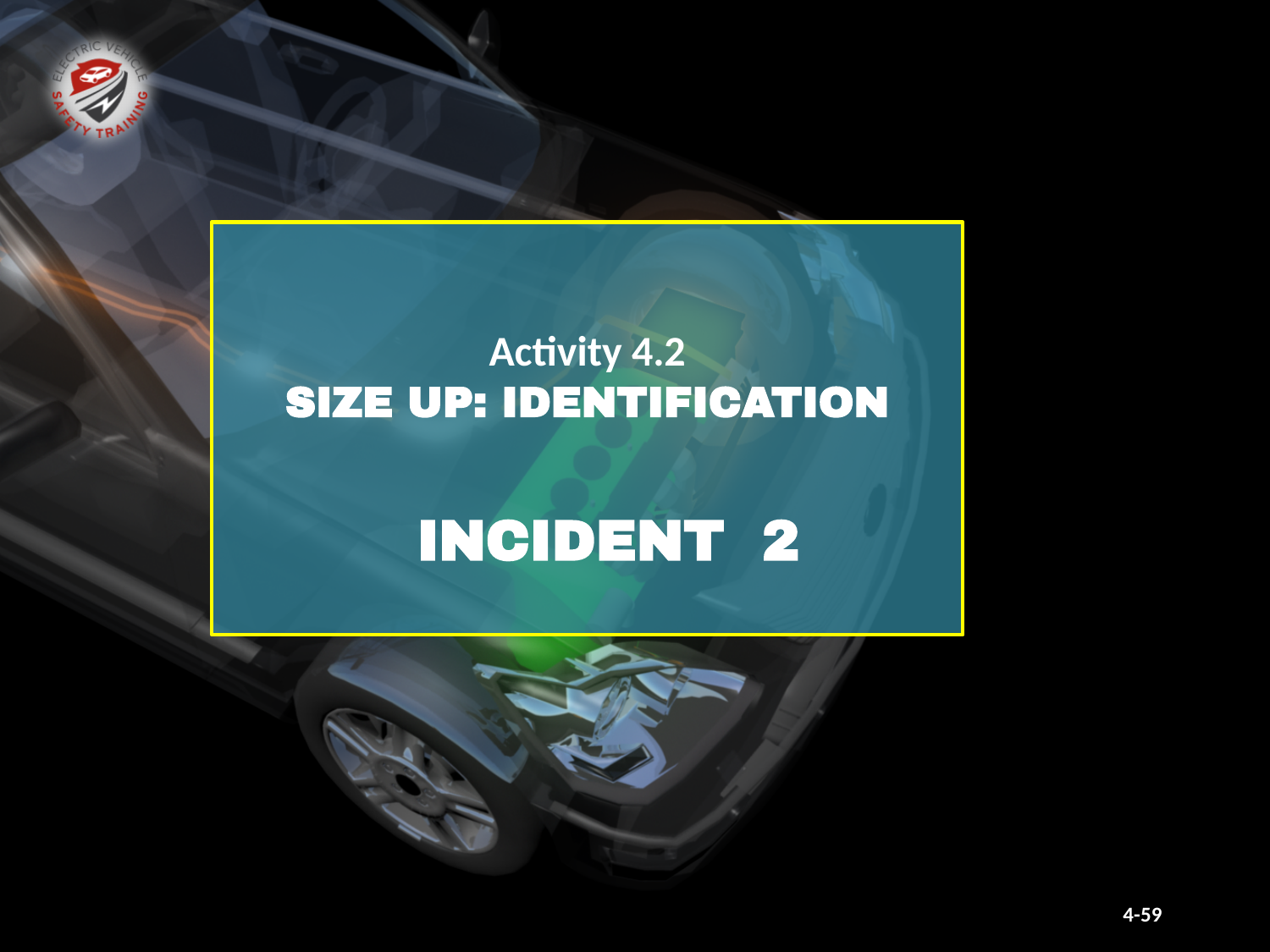

Activity 4.2
SIZE UP: IDENTIFICATION
INCIDENT  2
4-59